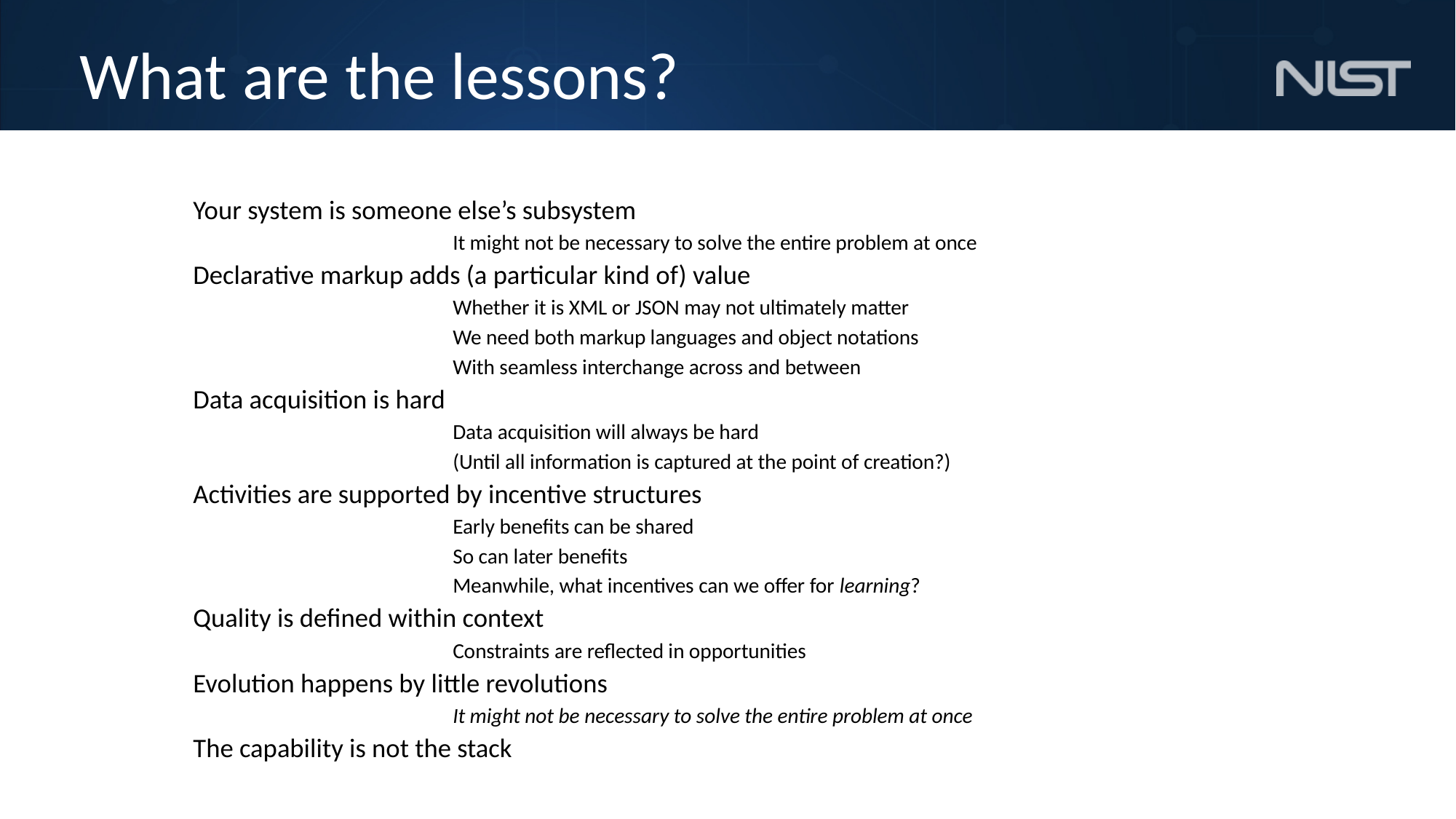

# What are the lessons?
Your system is someone else’s subsystem
It might not be necessary to solve the entire problem at once
Declarative markup adds (a particular kind of) value
Whether it is XML or JSON may not ultimately matter
We need both markup languages and object notations
With seamless interchange across and between
Data acquisition is hard
Data acquisition will always be hard
(Until all information is captured at the point of creation?)
Activities are supported by incentive structures
Early benefits can be shared
So can later benefits
Meanwhile, what incentives can we offer for learning?
Quality is defined within context
Constraints are reflected in opportunities
Evolution happens by little revolutions
It might not be necessary to solve the entire problem at once
The capability is not the stack